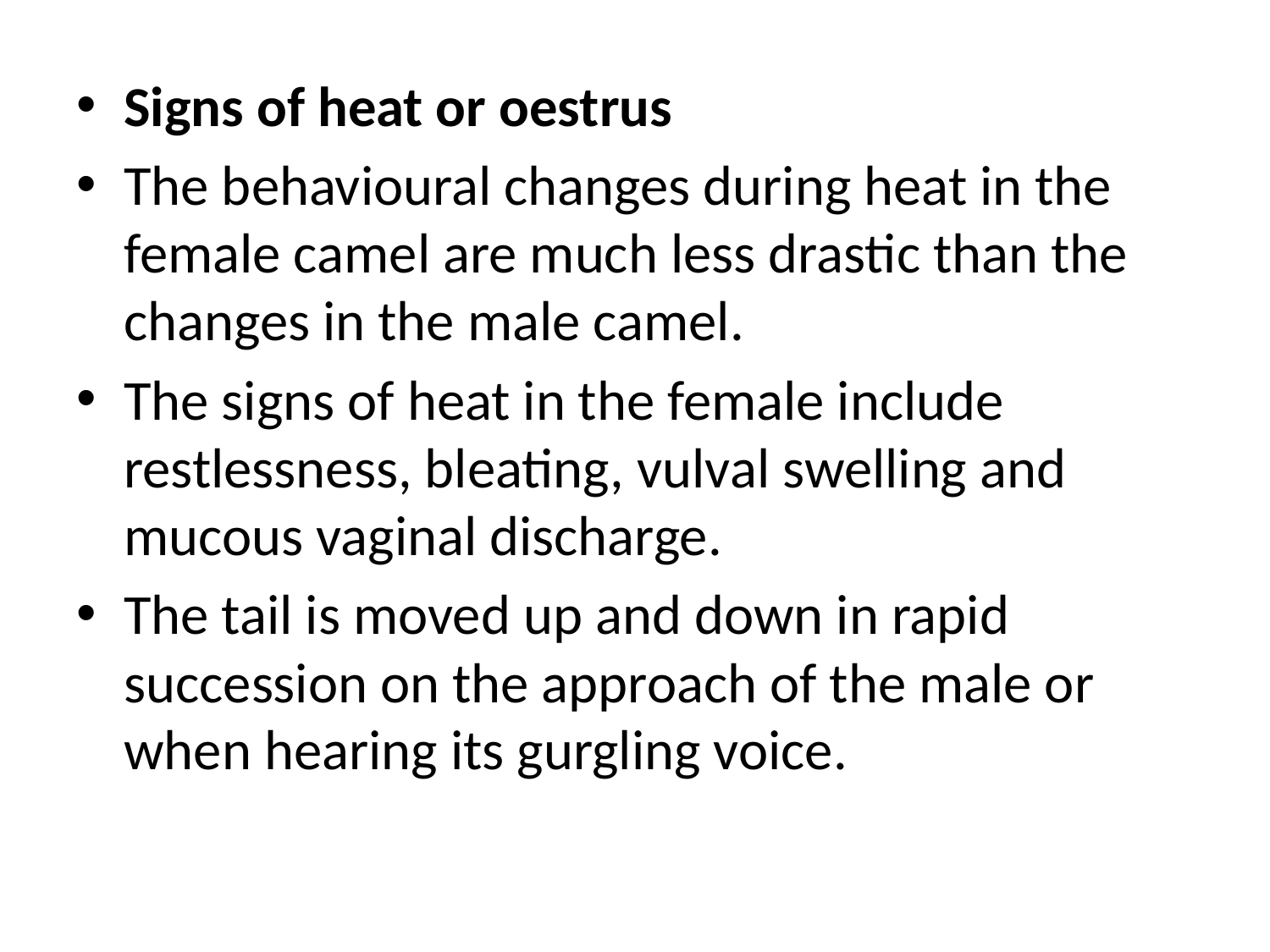

Signs of heat or oestrus
The behavioural changes during heat in the female camel are much less drastic than the changes in the male camel.
The signs of heat in the female include restlessness, bleating, vulval swelling and mucous vaginal discharge.
The tail is moved up and down in rapid succession on the approach of the male or when hearing its gurgling voice.